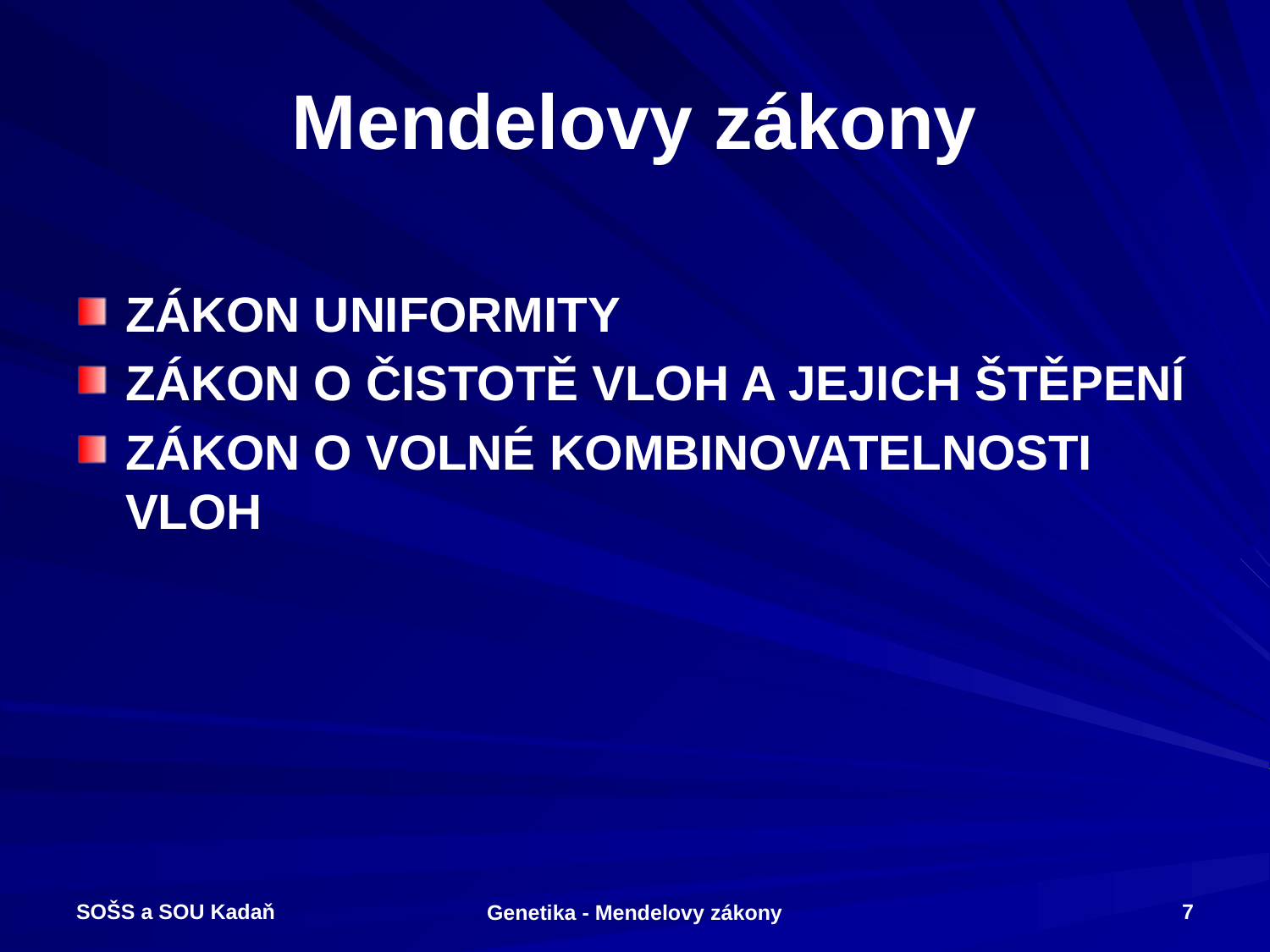

# Mendelovy zákony
ZÁKON UNIFORMITY
ZÁKON O ČISTOTĚ VLOH A JEJICH ŠTĚPENÍ
ZÁKON O VOLNÉ KOMBINOVATELNOSTI VLOH

SOŠS a SOU Kadaň
7
Genetika - Mendelovy zákony